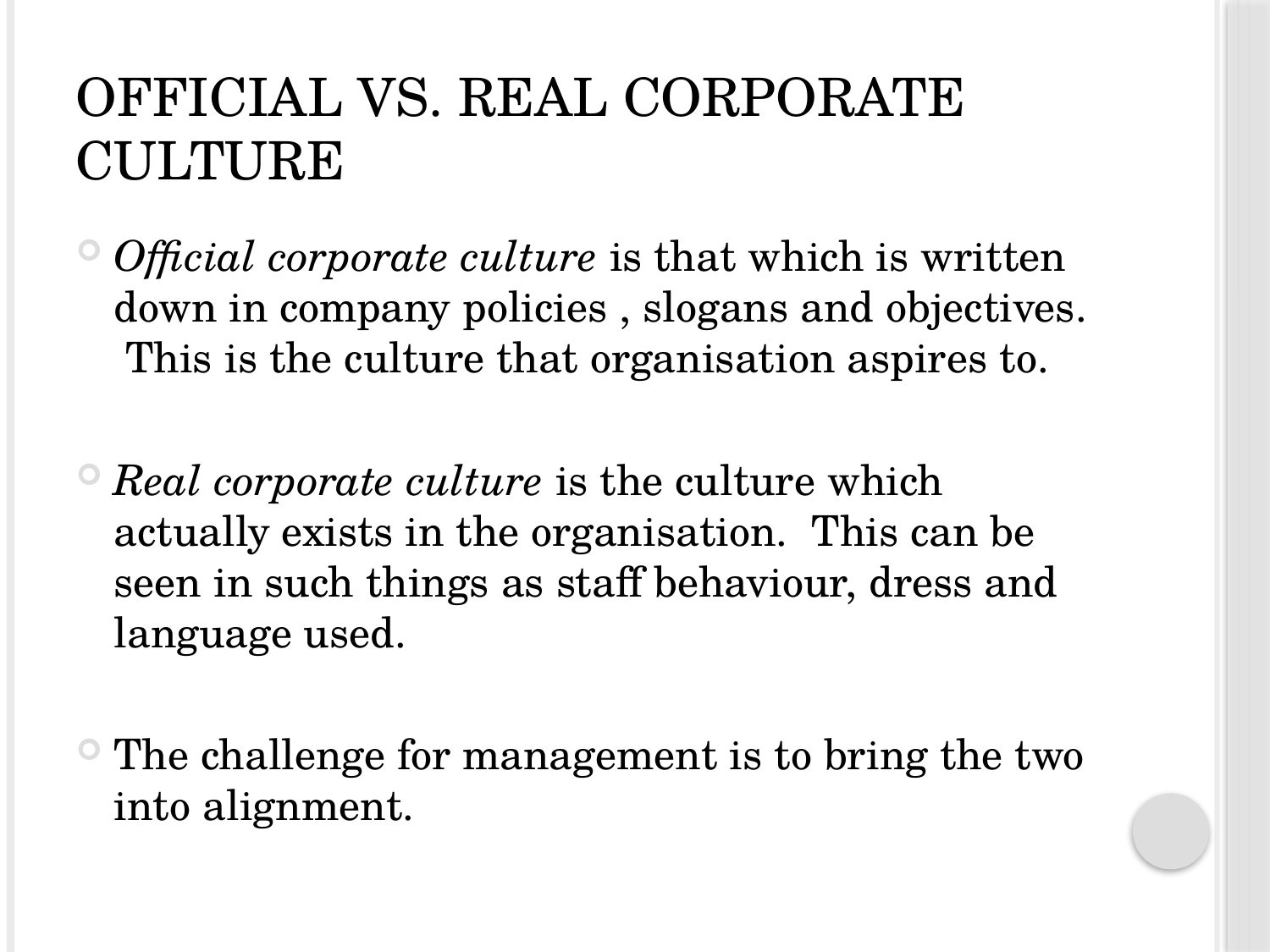

# Official vs. Real Corporate Culture
Official corporate culture is that which is written down in company policies , slogans and objectives.  This is the culture that organisation aspires to.

Real corporate culture is the culture which actually exists in the organisation.  This can be seen in such things as staff behaviour, dress and language used.

The challenge for management is to bring the two into alignment.